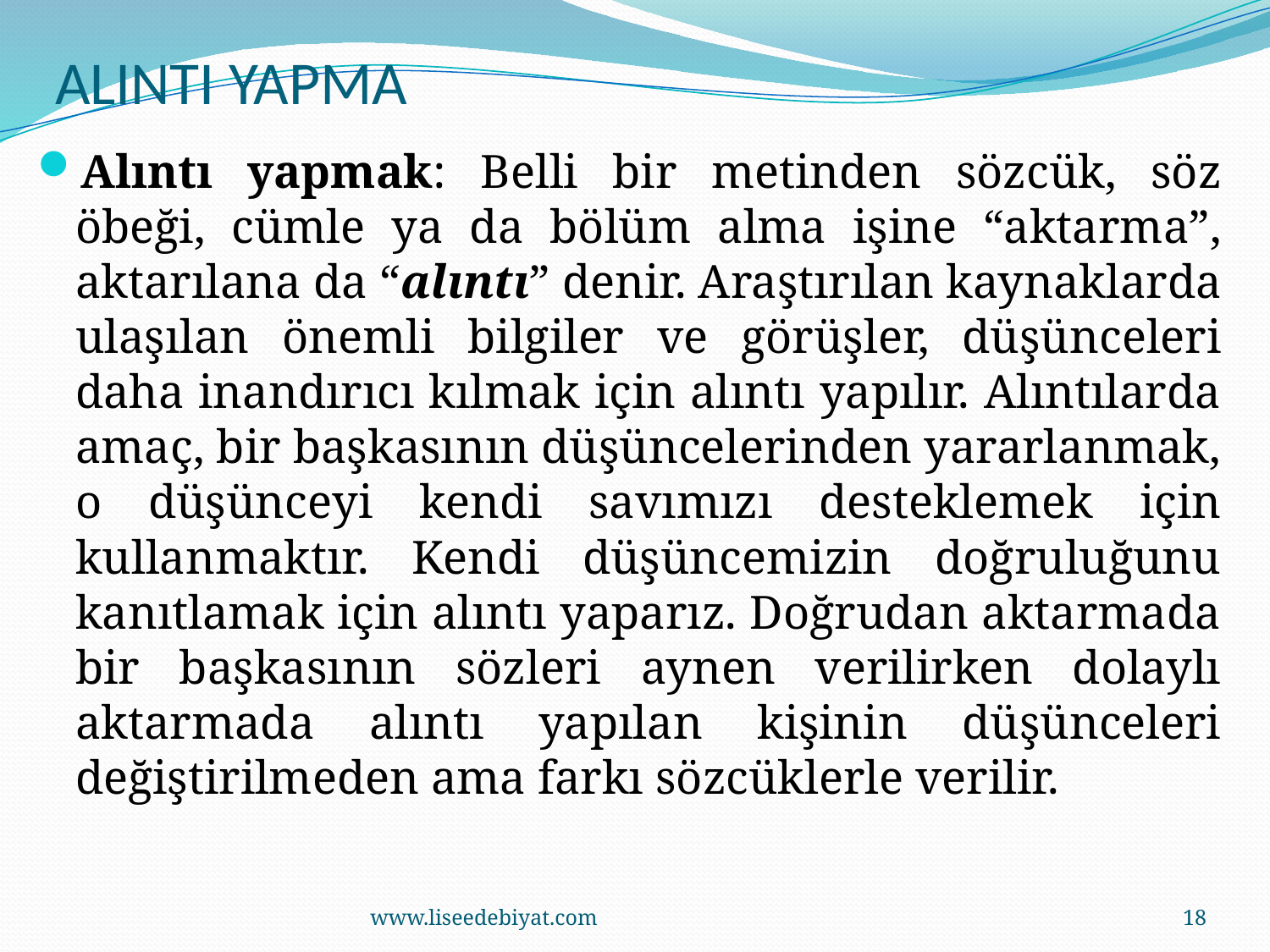

# ALINTI YAPMA
Alıntı yapmak: Belli bir metinden sözcük, söz öbeği, cümle ya da bölüm alma işine “aktarma”, aktarılana da “alıntı” denir. Araştırılan kaynaklarda ulaşılan önemli bilgiler ve görüşler, düşünceleri daha inandırıcı kılmak için alıntı yapılır. Alıntılarda amaç, bir başkasının düşüncelerinden yararlanmak, o düşünceyi kendi savımızı desteklemek için kullanmaktır. Kendi düşüncemizin doğruluğunu kanıtlamak için alıntı yaparız. Doğrudan aktarmada bir başkasının sözleri aynen verilirken dolaylı aktarmada alıntı yapılan kişinin düşünceleri değiştirilmeden ama farkı sözcüklerle verilir.

www.liseedebiyat.com
18